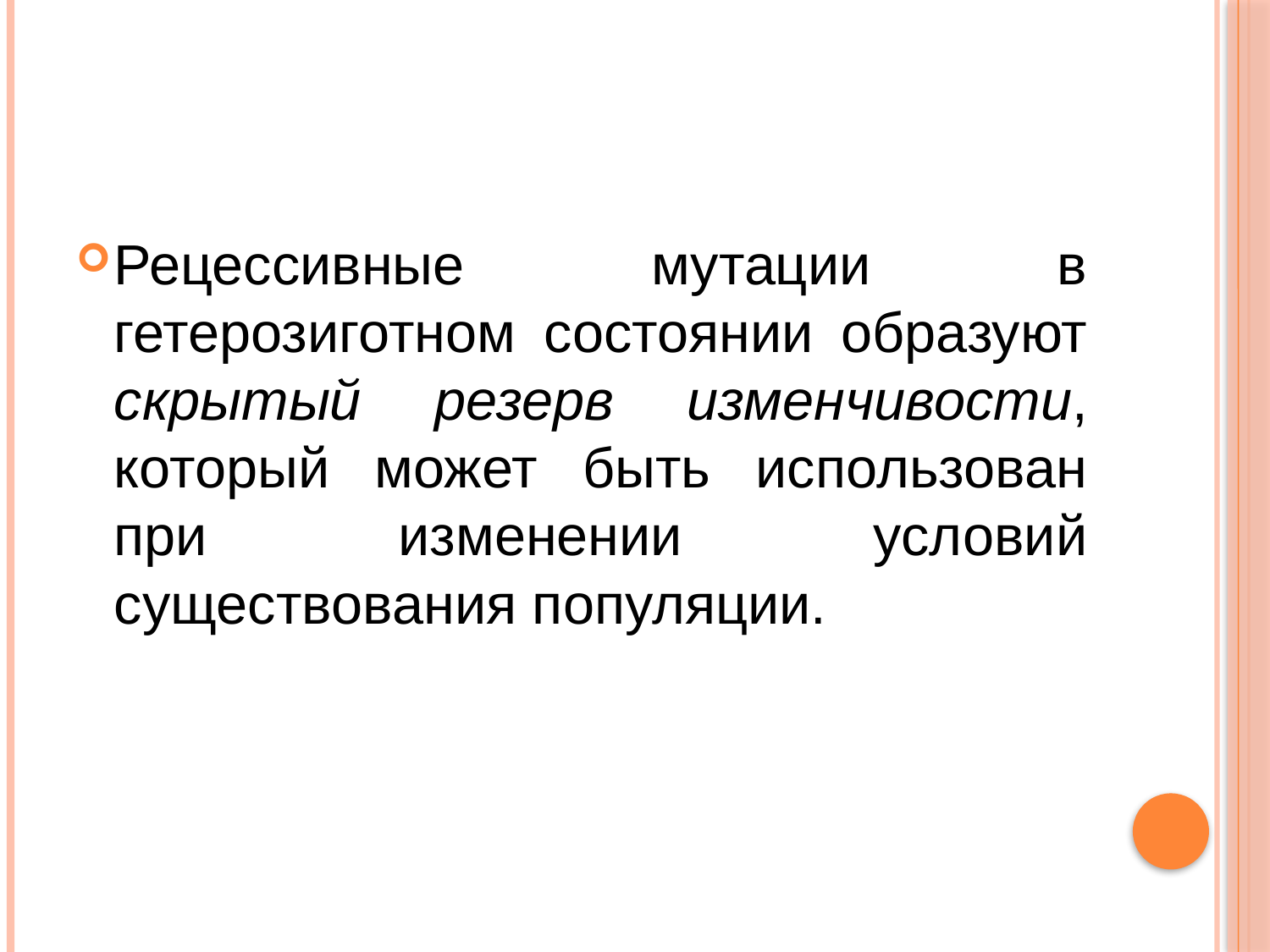

#
Рецессивные мутации в гетерозиготном состоянии образуют скрытый резерв изменчивости, который может быть использован при изменении условий существования популяции.